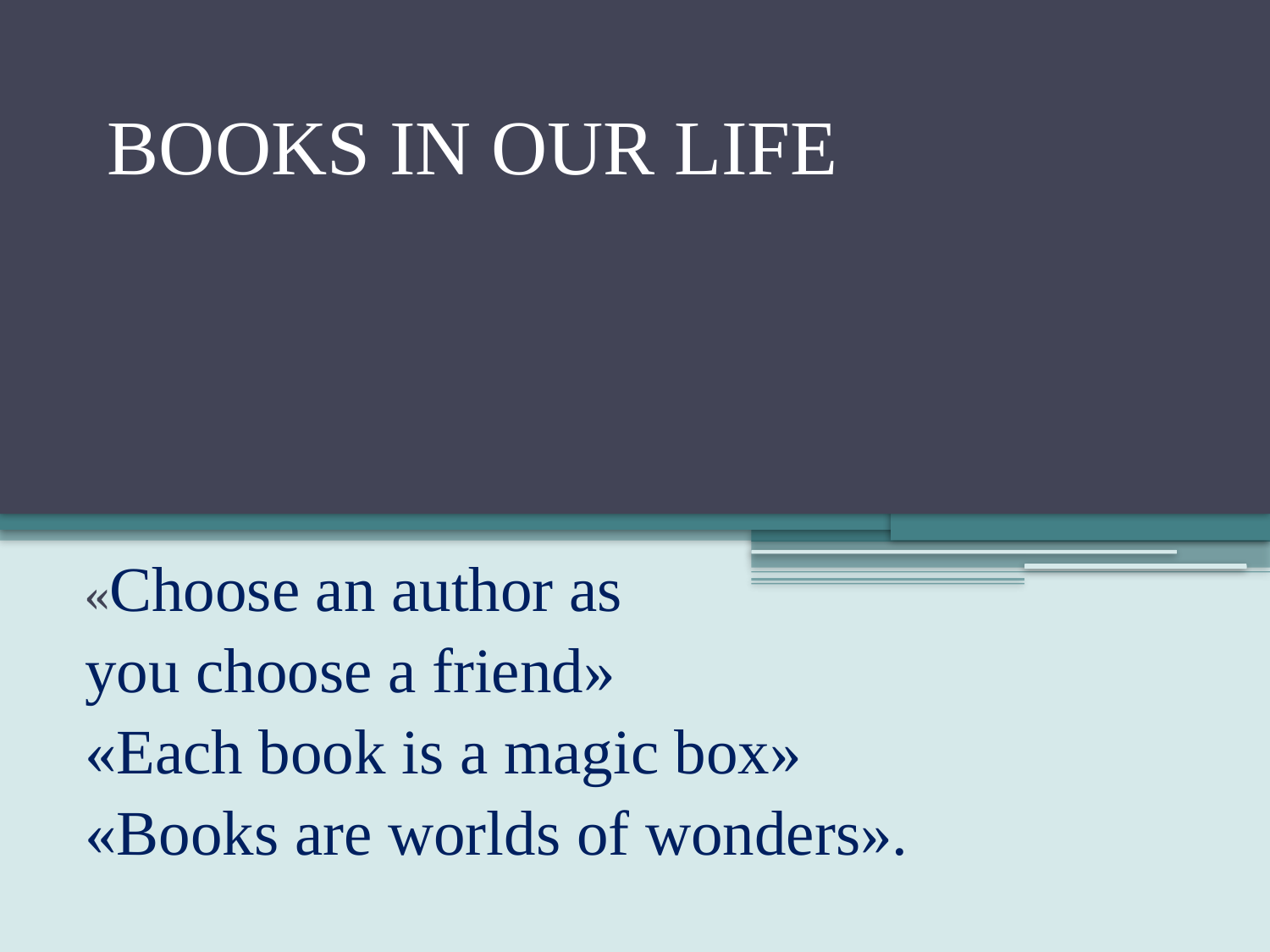

# BOOKS IN OUR LIFE
«Choose an author as
you choose a friend»
«Each book is a magic box»
«Books are worlds of wonders».